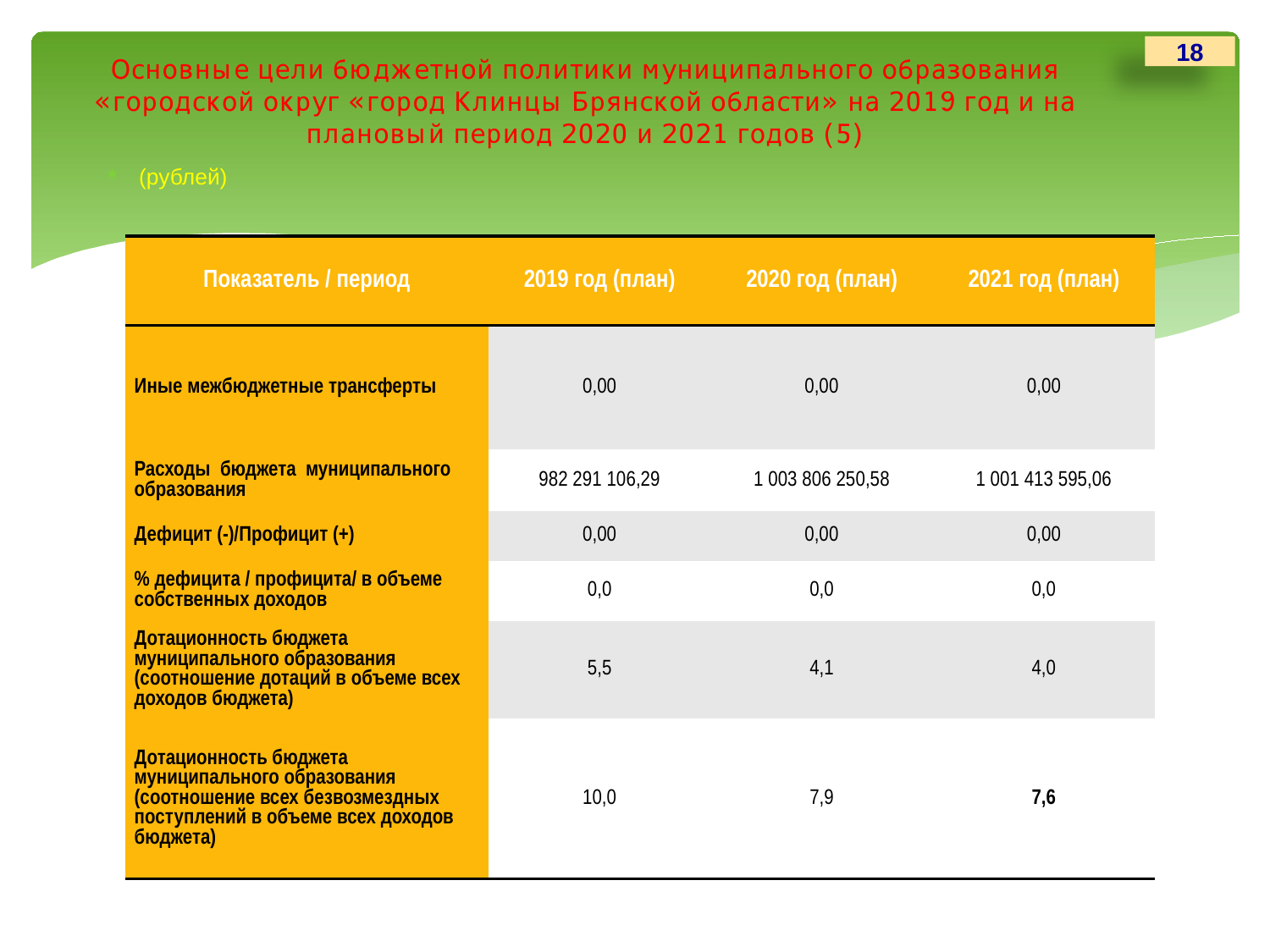

18
# Основные цели бюджетной политики муниципального образования «городской округ «город Клинцы Брянской области» на 2019 год и на плановый период 2020 и 2021 годов (5)
(рублей)

| Показатель / период | 2019 год (план) | 2020 год (план) | 2021 год (план) |
| --- | --- | --- | --- |
| Иные межбюджетные трансферты | 0,00 | 0,00 | 0,00 |
| Расходы бюджета муниципального образования | 982 291 106,29 | 1 003 806 250,58 | 1 001 413 595,06 |
| Дефицит (-)/Профицит (+) | 0,00 | 0,00 | 0,00 |
| % дефицита / профицита/ в объеме собственных доходов | 0,0 | 0,0 | 0,0 |
| Дотационность бюджета муниципального образования (соотношение дотаций в объеме всех доходов бюджета) | 5,5 | 4,1 | 4,0 |
| Дотационность бюджета муниципального образования (соотношение всех безвозмездных поступлений в объеме всех доходов бюджета) | 10,0 | 7,9 | 7,6 |